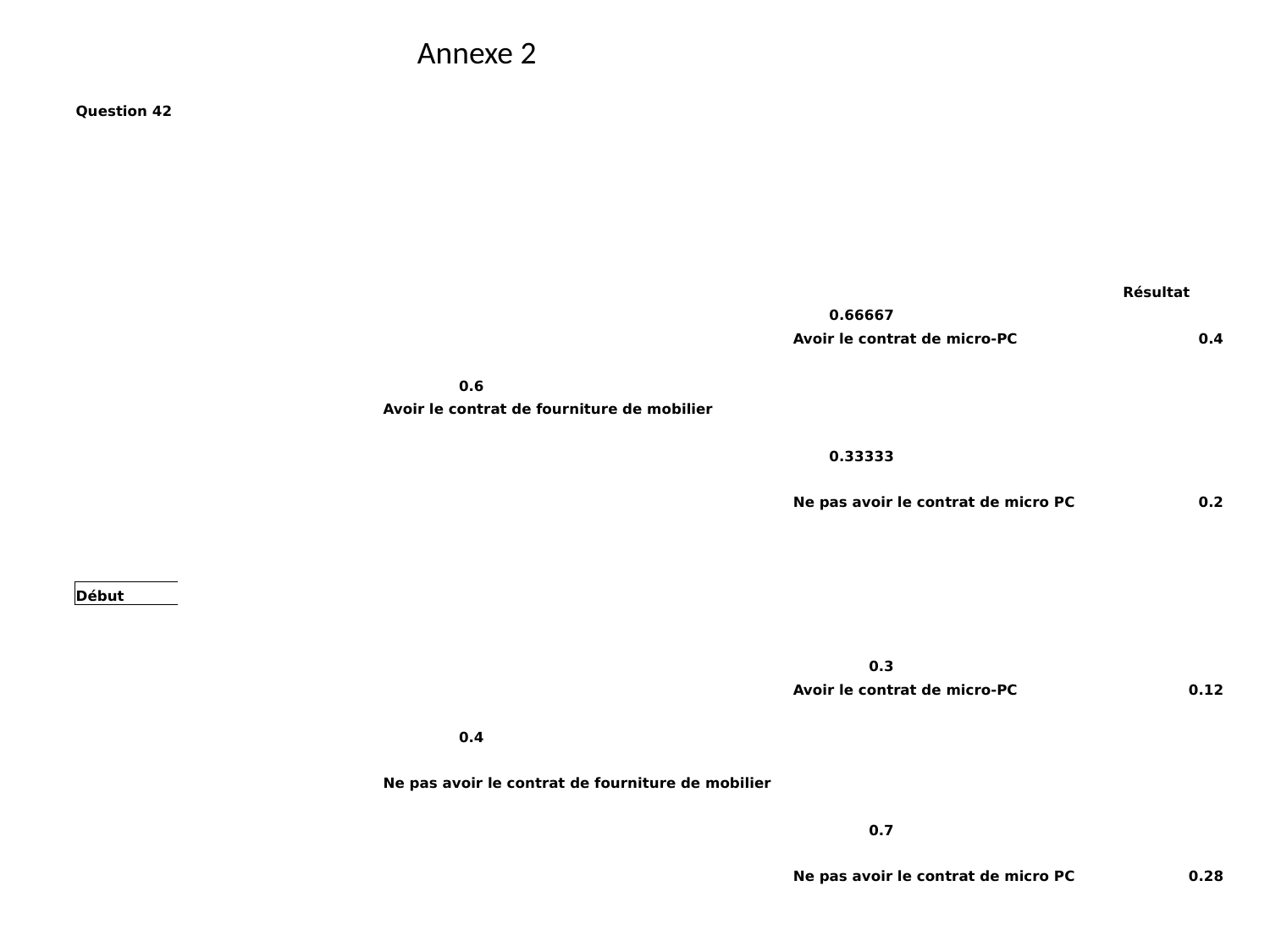

Annexe 2
| Question 42 |  |  |  |  |  |  |  |  |  |  |
| --- | --- | --- | --- | --- | --- | --- | --- | --- | --- | --- |
|  |  |  |  |  |  |  |  |  |  |  |
|  |  |  |  |  |  |  |  |  |  |  |
|  |  |  |  |  |  |  |  |  |  |  |
|  |  |  |  |  |  |  |  |  |  |  |
|  |  |  |  |  |  |  |  |  |  |  |
|  |  |  |  |  |  |  |  |  |  |  |
|  |  |  |  |  |  |  |  |  |  |  |
|  |  |  |  |  |  |  |  |  |  |  |
|  |  |  |  |  |  |  |  |  |  | Résultat |
|  |  |  |  |  |  |  | 0.66667 |  |  |  |
|  |  |  |  |  |  |  | Avoir le contrat de micro-PC |  |  | 0.4 |
|  |  |  |  |  |  |  |  |  |  |  |
|  |  |  | 0.6 |  |  |  |  |  |  |  |
|  |  |  | Avoir le contrat de fourniture de mobilier |  |  |  |  |  |  |  |
|  |  |  |  |  |  |  |  |  |  |  |
|  |  |  |  |  |  |  | 0.33333 |  |  |  |
|  |  |  |  |  |  |  | Ne pas avoir le contrat de micro PC |  |  | 0.2 |
|  |  |  |  |  |  |  |  |  |  |  |
|  |  |  |  |  |  |  |  |  |  |  |
|  |  |  |  |  |  |  |  |  |  |  |
| Début |  |  |  |  |  |  |  |  |  |  |
|  |  |  |  |  |  |  |  |  |  |  |
|  |  |  |  |  |  |  |  |  |  |  |
|  |  |  |  |  |  |  | 0.3 |  |  |  |
|  |  |  |  |  |  |  | Avoir le contrat de micro-PC |  |  | 0.12 |
|  |  |  |  |  |  |  |  |  |  |  |
|  |  |  | 0.4 |  |  |  |  |  |  |  |
|  |  |  | Ne pas avoir le contrat de fourniture de mobilier |  |  |  |  |  |  |  |
|  |  |  |  |  |  |  |  |  |  |  |
|  |  |  |  |  |  |  | 0.7 |  |  |  |
|  |  |  |  |  |  |  | Ne pas avoir le contrat de micro PC |  |  | 0.28 |